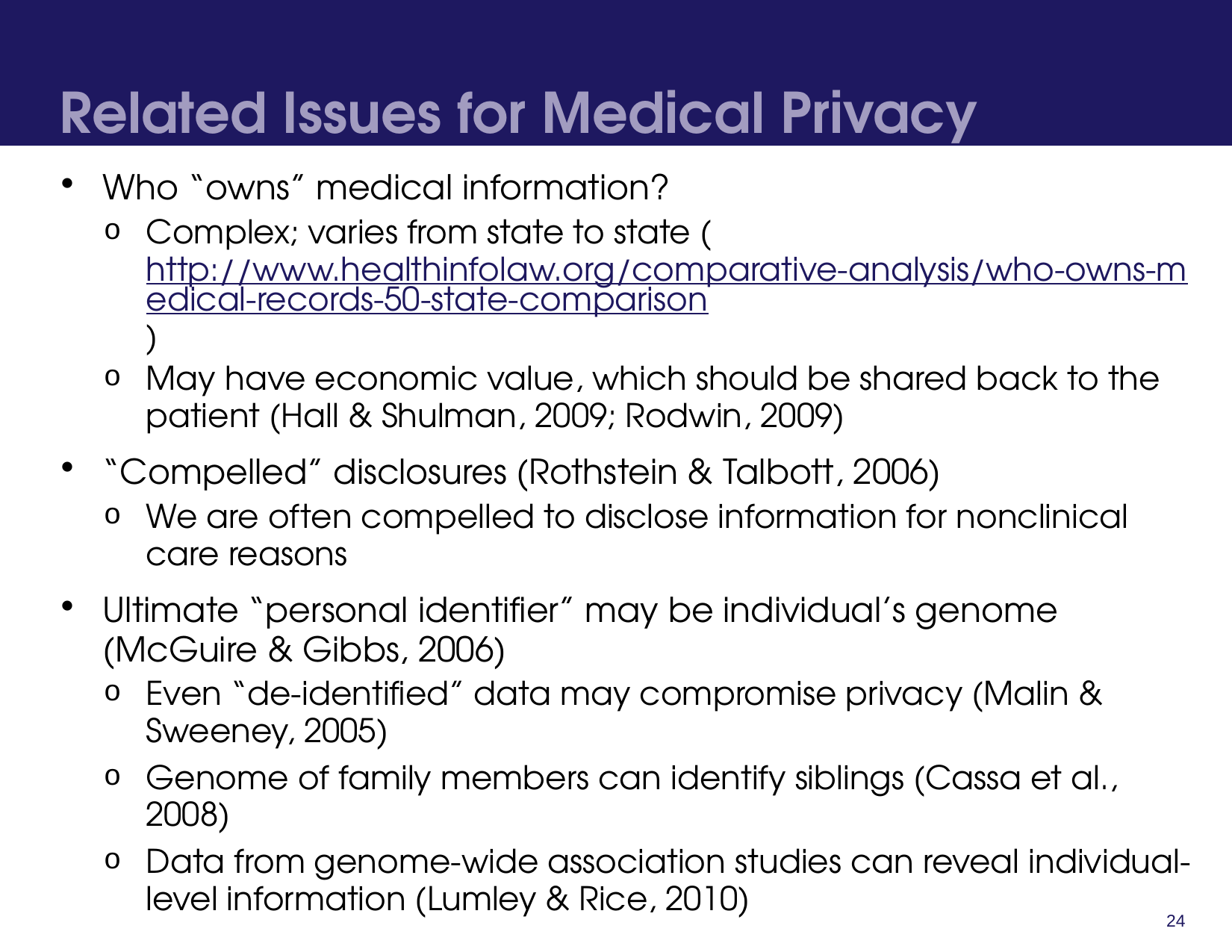

# Related Issues for Medical Privacy
Who “owns” medical information?
Complex; varies from state to state (http://www.healthinfolaw.org/comparative-analysis/who-owns-medical-records-50-state-comparison)
May have economic value, which should be shared back to the patient (Hall & Shulman, 2009; Rodwin, 2009)
“Compelled” disclosures (Rothstein & Talbott, 2006)
We are often compelled to disclose information for nonclinical care reasons
Ultimate “personal identifier” may be individual’s genome (McGuire & Gibbs, 2006)
Even “de-identified” data may compromise privacy (Malin & Sweeney, 2005)
Genome of family members can identify siblings (Cassa et al., 2008)
Data from genome-wide association studies can reveal individual-level information (Lumley & Rice, 2010)
24